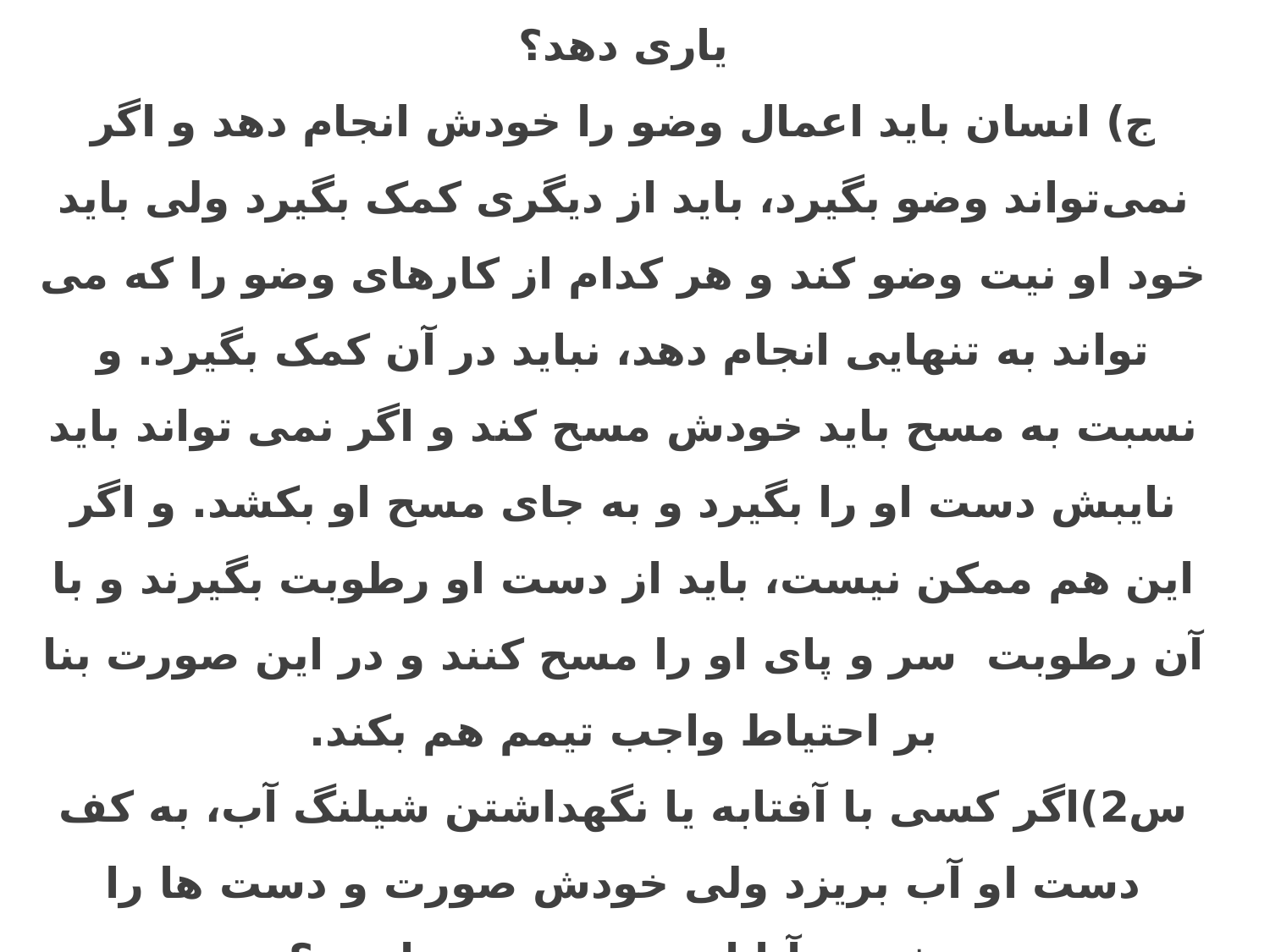

1/13-وضو و کمک دیگران
س1)آیا انسان می تواند دیگری را در انجام دادن وضو، یاری دهد؟
ج) انسان باید اعمال وضو را خودش انجام دهد و اگر نمی‌تواند وضو بگیرد، باید از دیگری کمک بگیرد ولى باید خود او نیت وضو کند و هر کدام از کارهاى وضو را که مى تواند به تنهایى انجام دهد، نباید در آن کمک بگیرد. و نسبت به مسح باید خودش مسح کند و اگر نمى تواند باید نایبش دست او را بگیرد و به جاى مسح او بکشد. و اگر این هم ممکن نیست، باید از دست او رطوبت بگیرند و با آن رطوبت  سر و پاى او را مسح کنند و در این صورت بنا بر احتیاط واجب تیمم هم بکند.
س2)اگر کسی با آفتابه یا نگهداشتن شیلنگ آب، به کف دست او آب بریزد ولی خودش صورت و دست ها را بشوید، آیا این وضو صحیح است؟
ج) آری، وضویش صحیح است؛ ولی این کار کراهت دارد.( لیدر، استفتاآت جدید، کیفیت وضو)